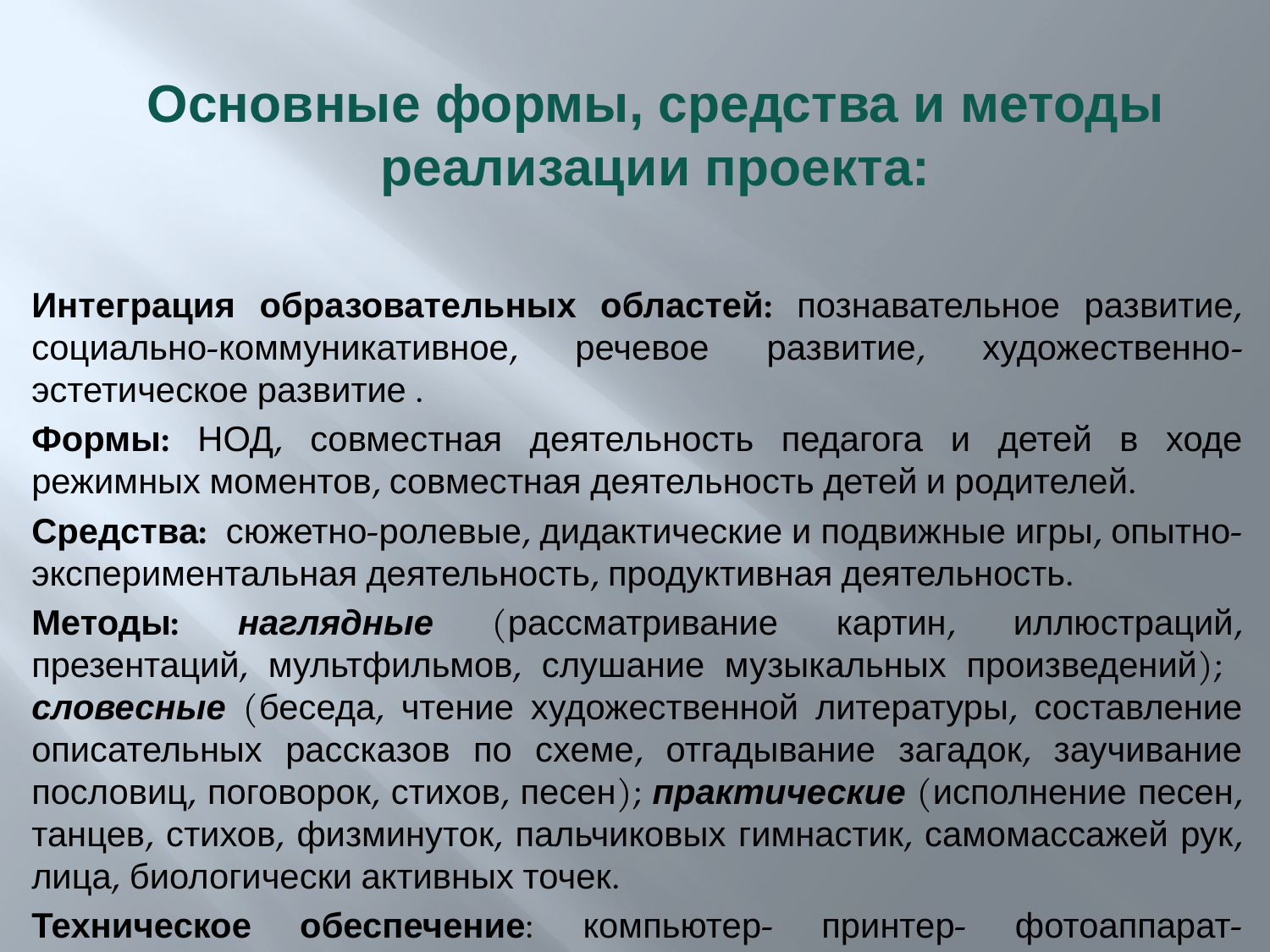

# Основные формы, средства и методы реализации проекта:
Интеграция образовательных областей: познавательное развитие, социально-коммуникативное, речевое развитие, художественно- эстетическое развитие .
Формы: НОД, совместная деятельность педагога и детей в ходе режимных моментов, совместная деятельность детей и родителей.
Средства:  сюжетно-ролевые, дидактические и подвижные игры, опытно-экспериментальная деятельность, продуктивная деятельность.
Методы: наглядные (рассматривание картин, иллюстраций, презентаций, мультфильмов, слушание музыкальных произведений);  словесные (беседа, чтение художественной литературы, составление описательных рассказов по схеме, отгадывание загадок, заучивание пословиц, поговорок, стихов, песен); практические (исполнение песен, танцев, стихов, физминуток, пальчиковых гимнастик, самомассажей рук, лица, биологически активных точек.
Техническое обеспечение: компьютер- принтер- фотоаппарат- проектор- аудио и видеотехника